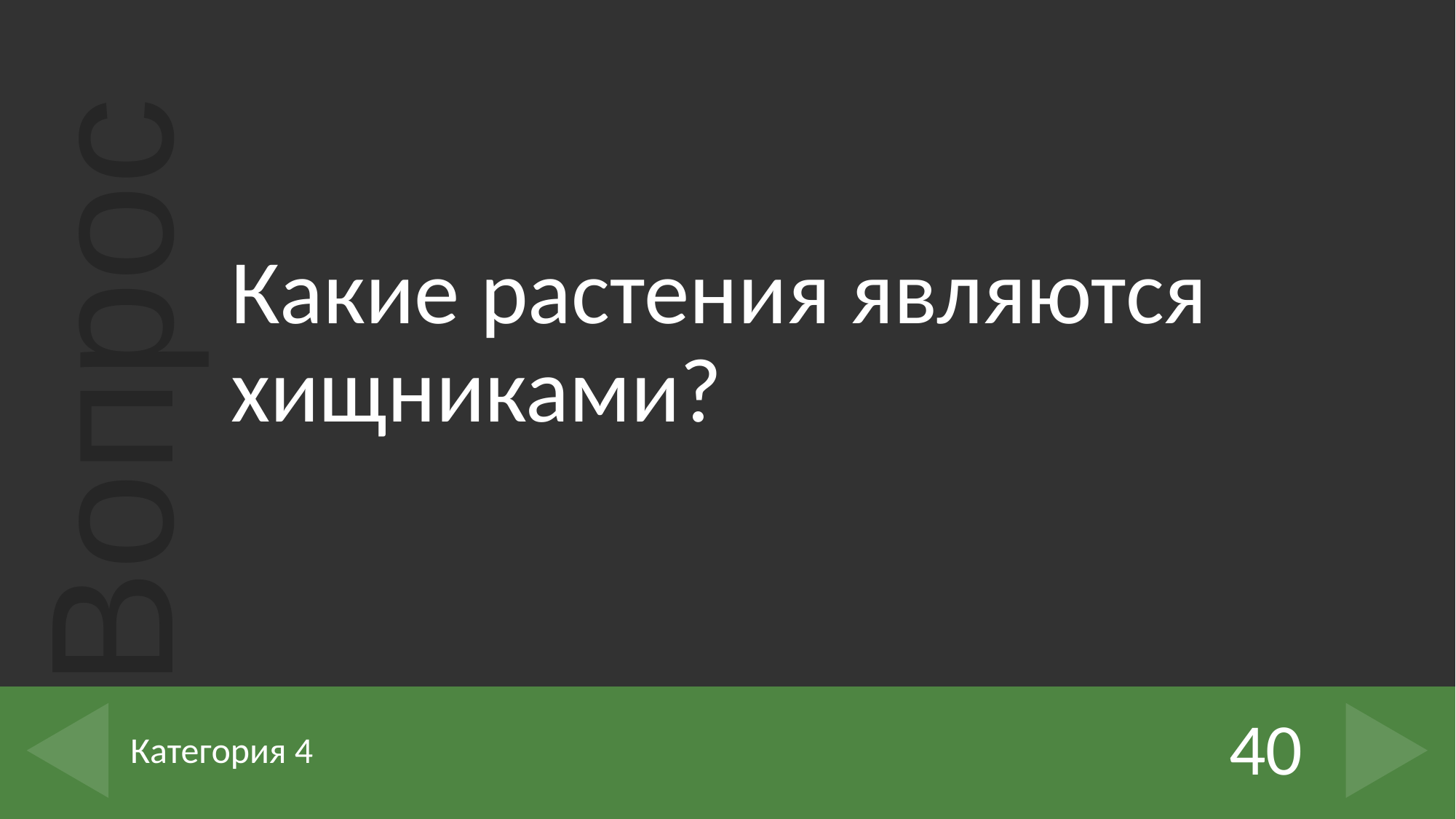

Какие растения являются хищниками?
40
# Категория 4